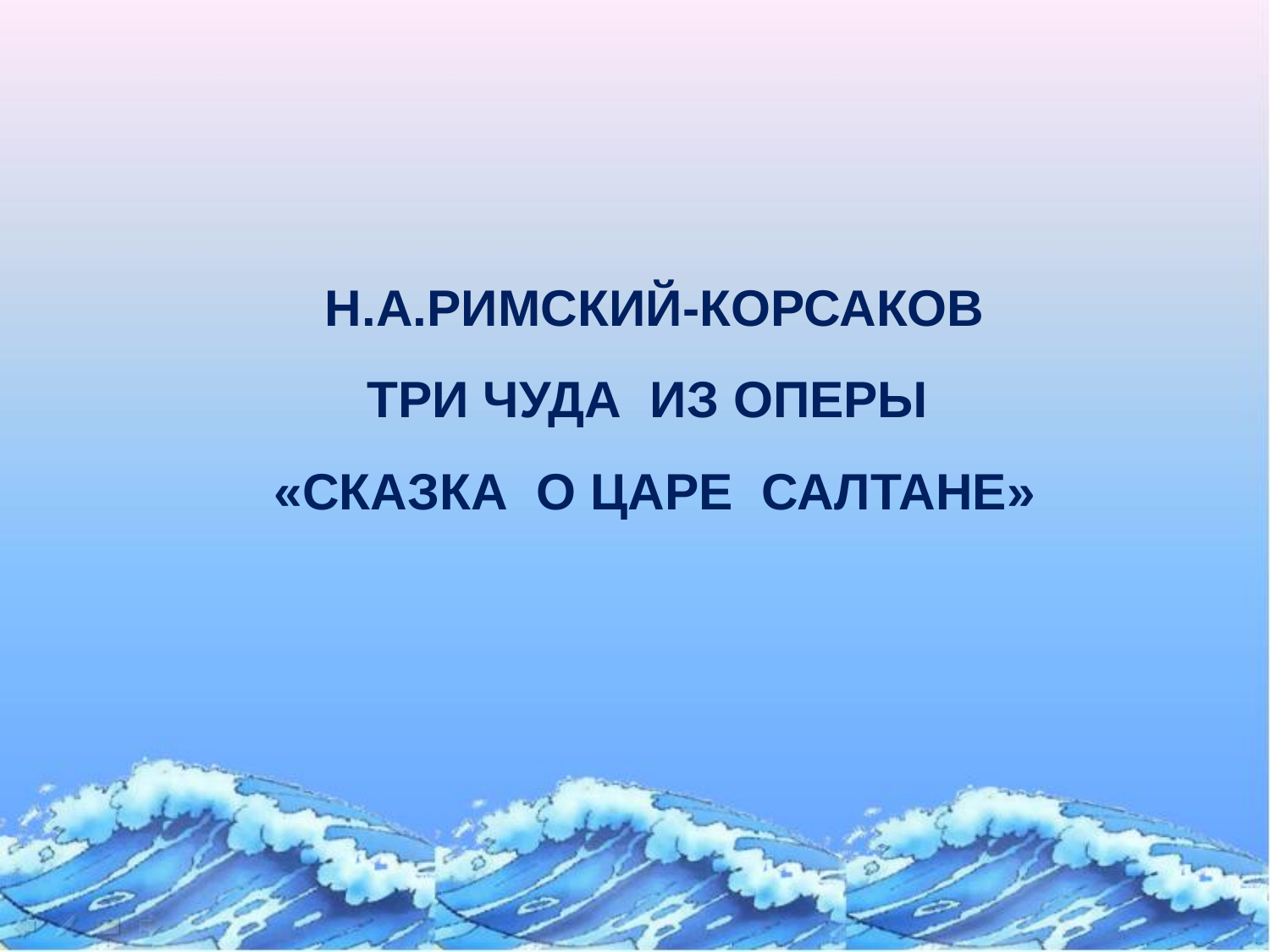

Н.А.Римский-Корсаков
три чуда  из оперы
«Сказка  о царе  салтане»